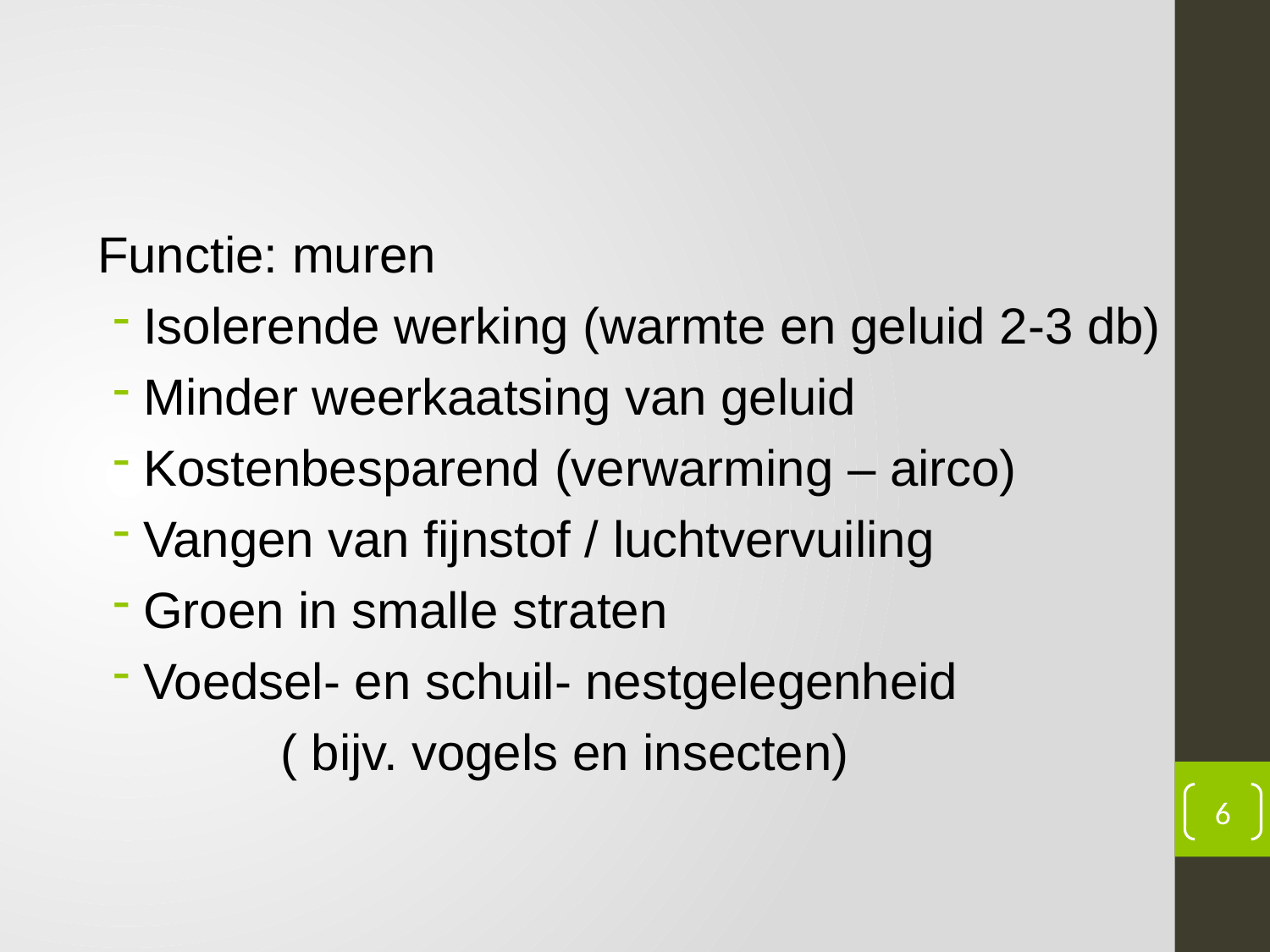

Functie: muren
Isolerende werking (warmte en geluid 2-3 db)
Minder weerkaatsing van geluid
Kostenbesparend (verwarming – airco)
Vangen van fijnstof / luchtvervuiling
Groen in smalle straten
Voedsel- en schuil- nestgelegenheid
( bijv. vogels en insecten)

6